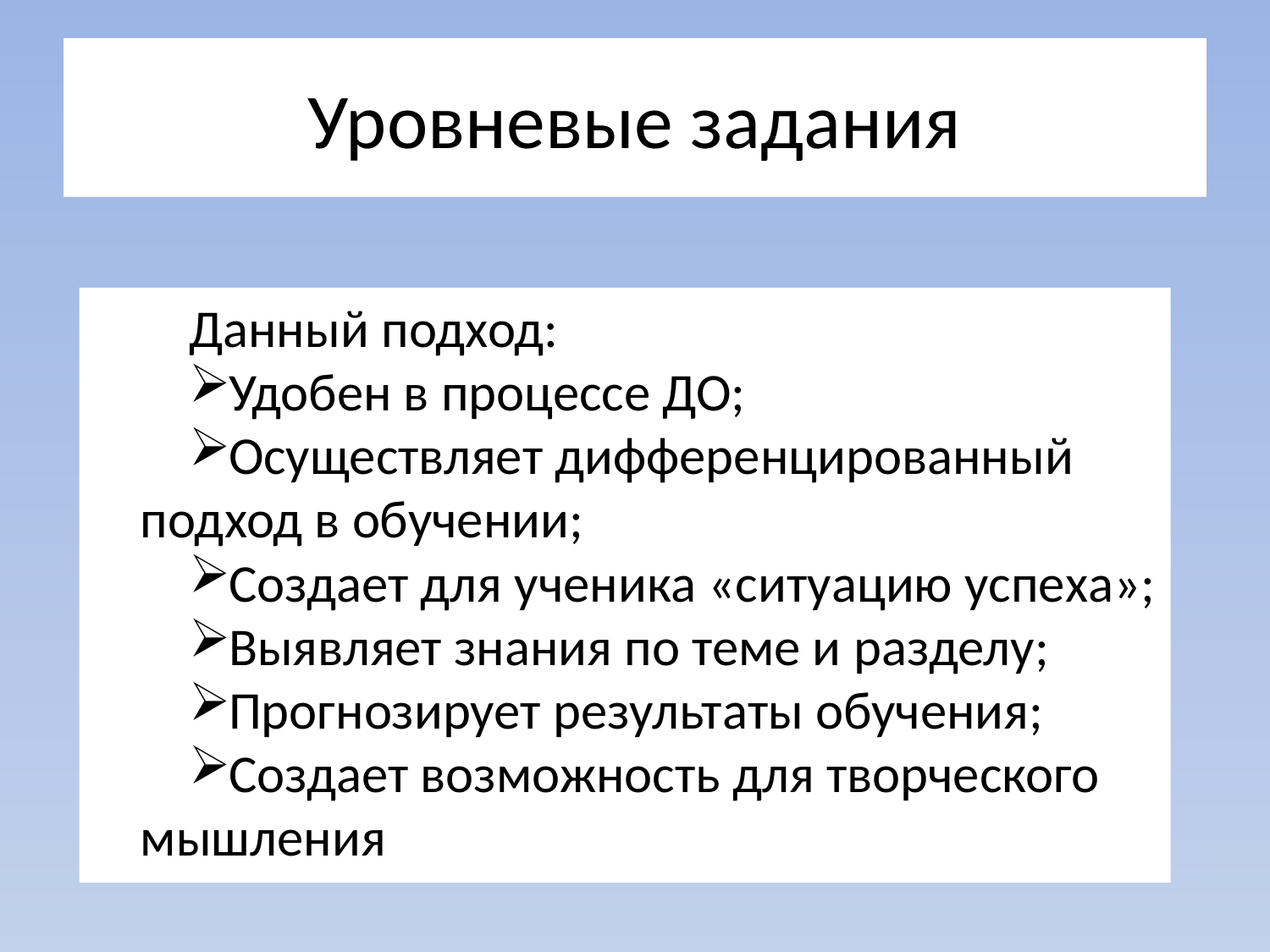

# Уровневые задания
Данный подход:
Удобен в процессе ДО;
Осуществляет дифференцированный подход в обучении;
Создает для ученика «ситуацию успеха»;
Выявляет знания по теме и разделу;
Прогнозирует результаты обучения;
Создает возможность для творческого мышления